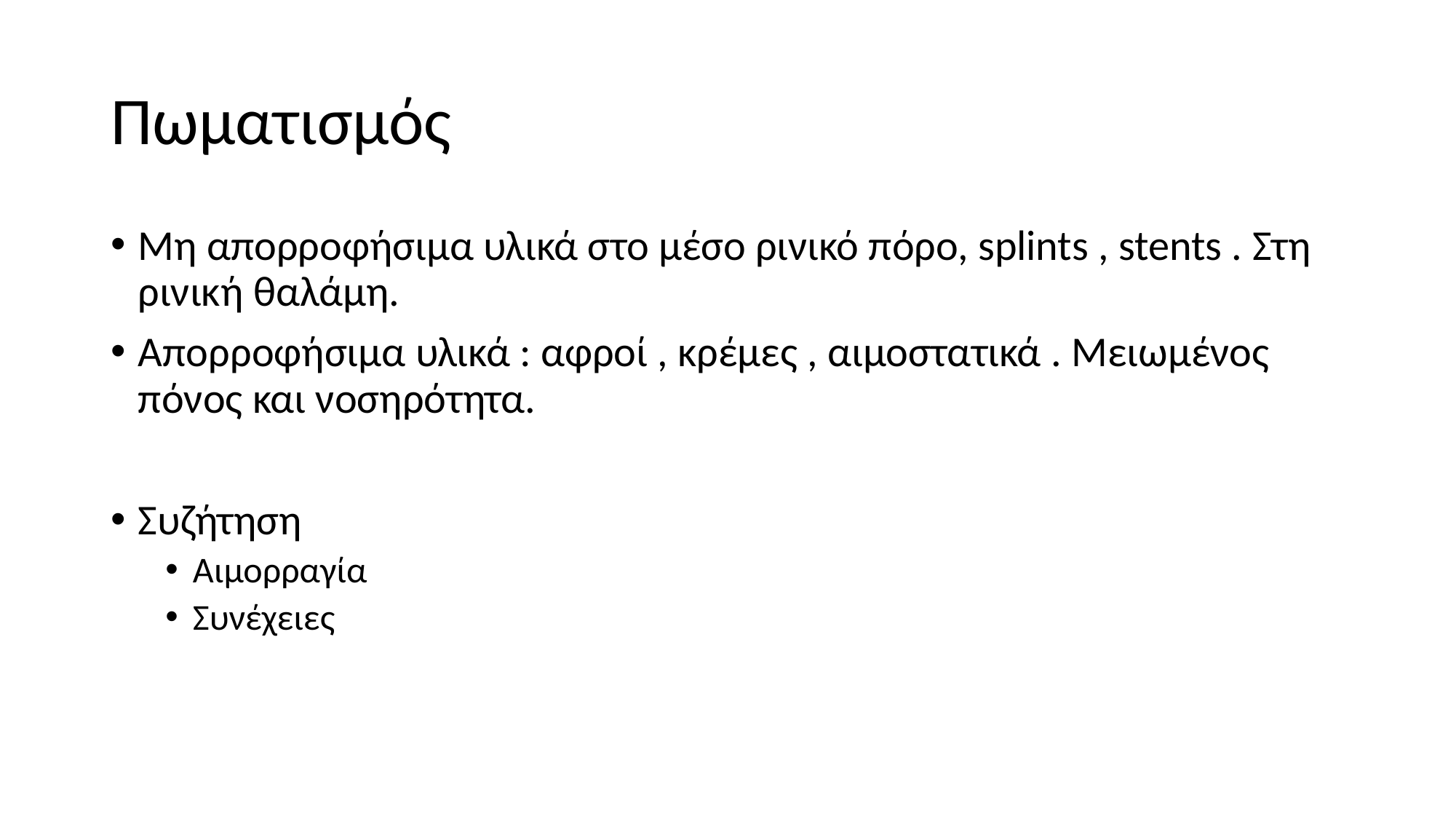

# Πωματισμός
Μη απορροφήσιμα υλικά στο μέσο ρινικό πόρο, splints , stents . Στη ρινική θαλάμη.
Απορροφήσιμα υλικά : αφροί , κρέμες , αιμοστατικά . Μειωμένος πόνος και νοσηρότητα.

Συζήτηση
Αιμορραγία
Συνέχειες